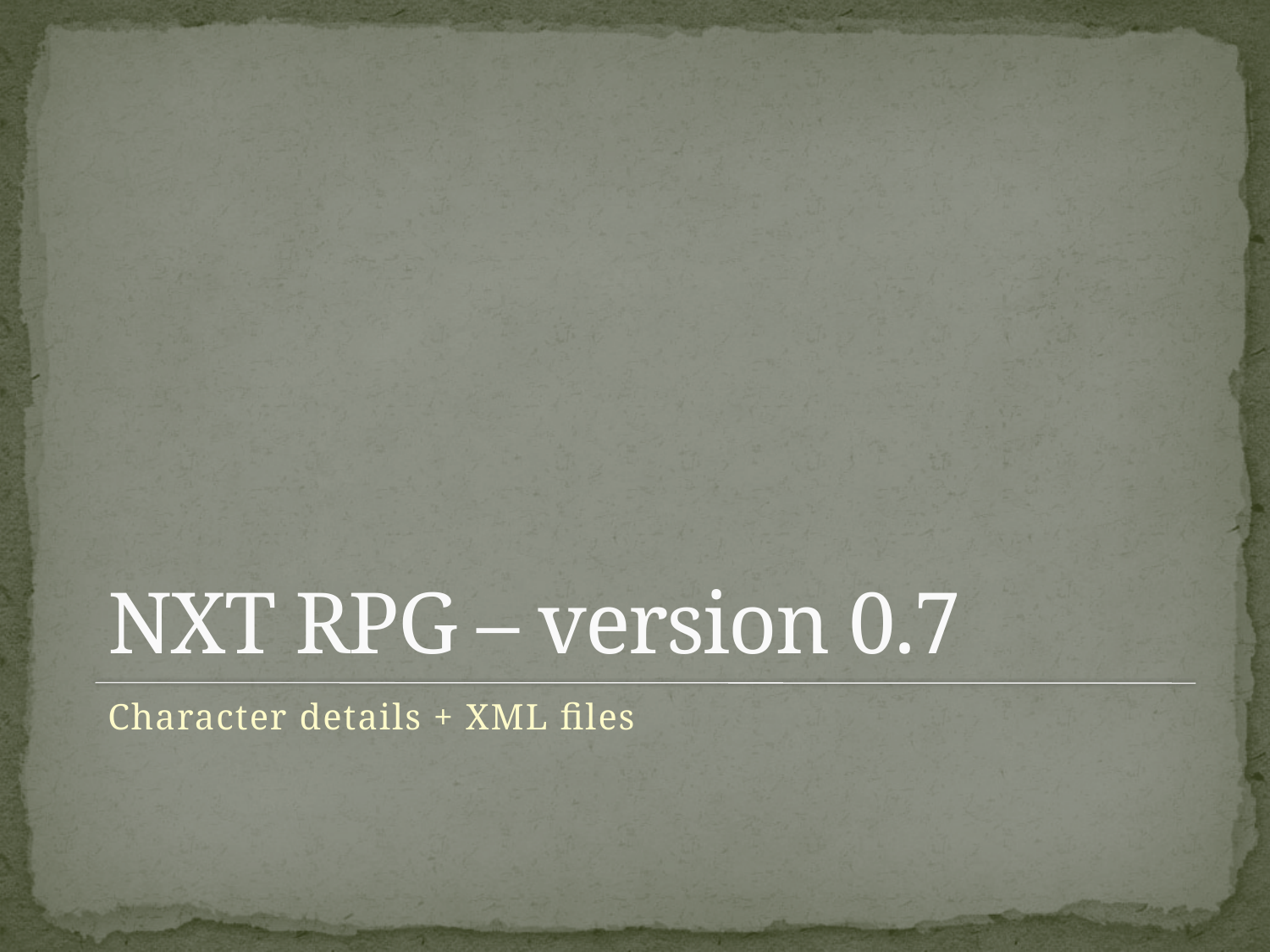

# NXT RPG – version 0.7
Character details + XML files